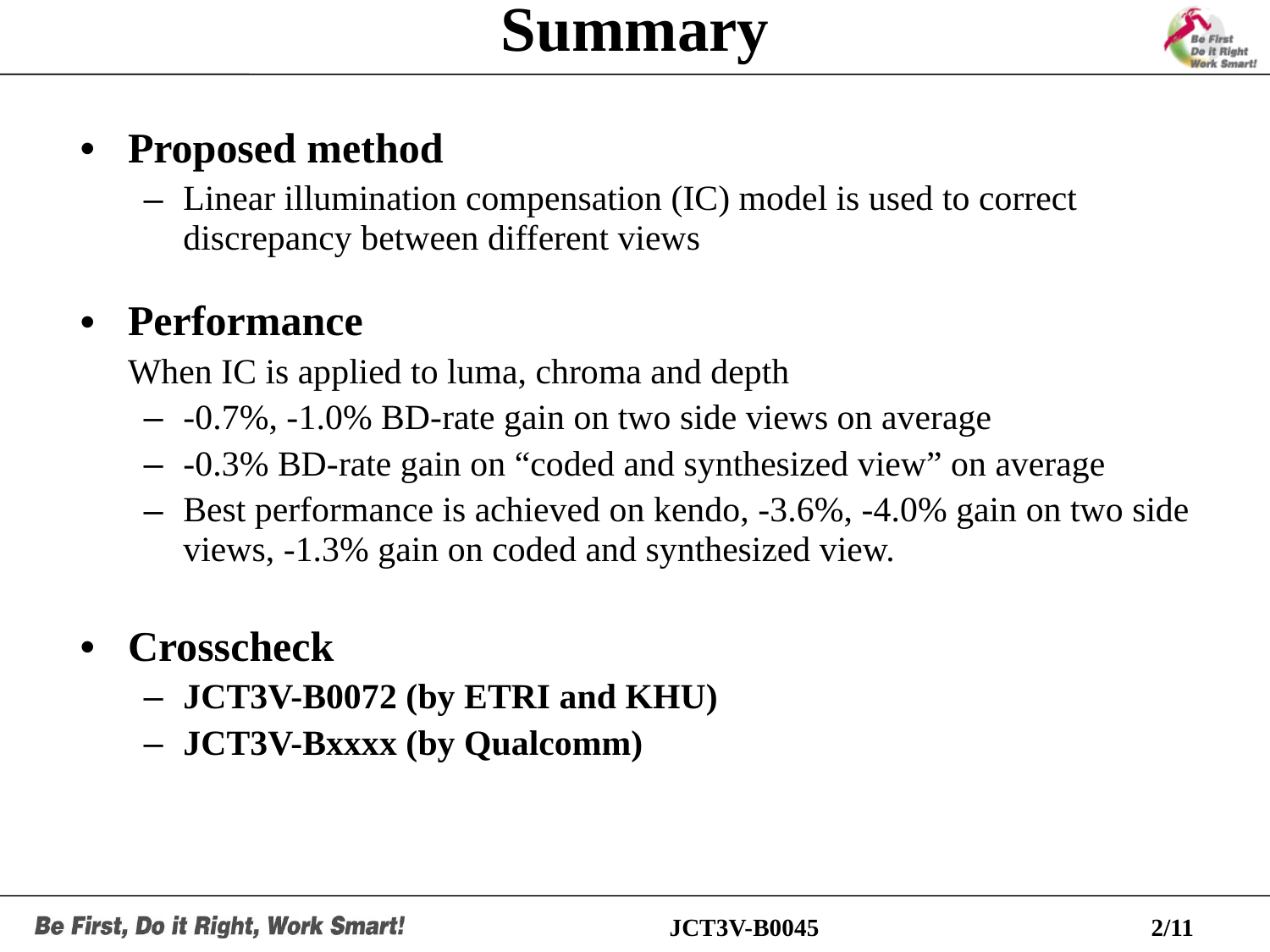

# Summary
Proposed method
Linear illumination compensation (IC) model is used to correct discrepancy between different views

Performance
	When IC is applied to luma, chroma and depth
-0.7%, -1.0% BD-rate gain on two side views on average
-0.3% BD-rate gain on “coded and synthesized view” on average
Best performance is achieved on kendo, -3.6%, -4.0% gain on two side views, -1.3% gain on coded and synthesized view.

Crosscheck
JCT3V-B0072 (by ETRI and KHU)
JCT3V-Bxxxx (by Qualcomm)

JCT3V-B0045
2/11